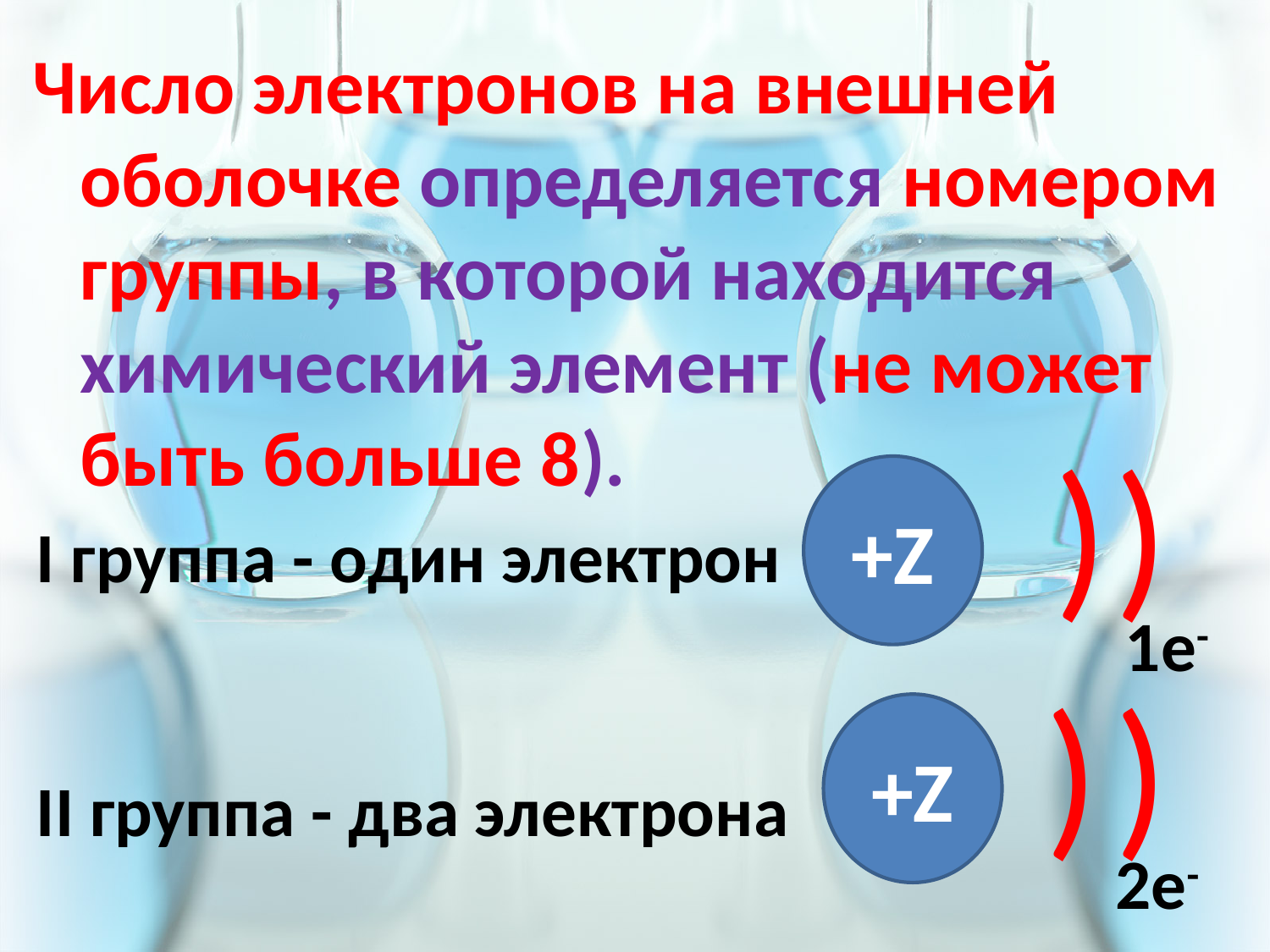

Число электронов на внешней оболочке определяется номером группы, в которой находится химический элемент (не может быть больше 8).

)
)
+Z
I группа - один электрон

II группа - два электрона

1e-
)
)
+Z
2e-